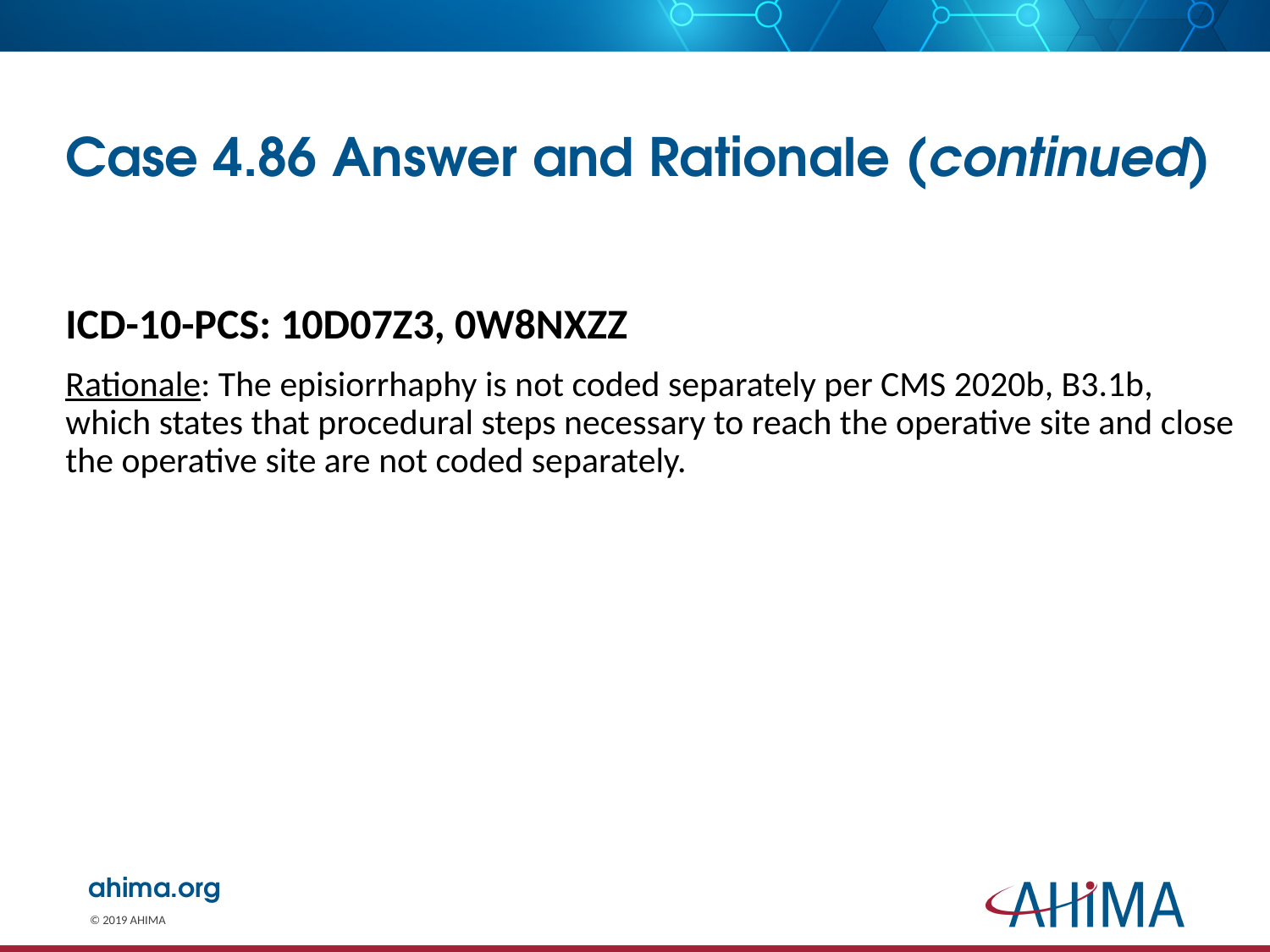

# Case 4.86 Answer and Rationale (continued)
ICD-10-PCS: 10D07Z3, 0W8NXZZ
Rationale: The episiorrhaphy is not coded separately per CMS 2020b, B3.1b, which states that procedural steps necessary to reach the operative site and close the operative site are not coded separately.